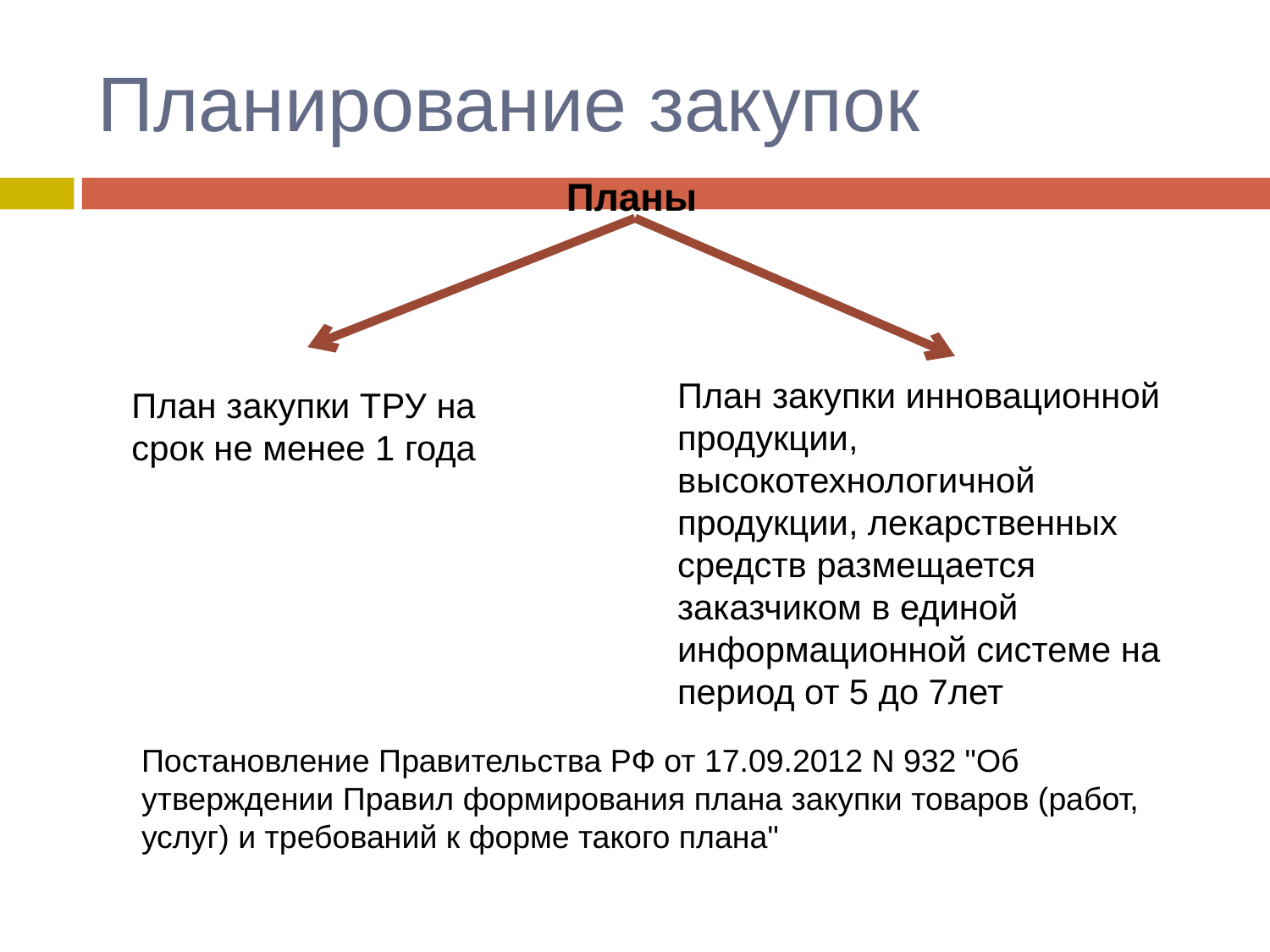

# Планирование закупок
Планы
План закупки инновационной продукции, высокотехнологичной продукции, лекарственных средств размещается заказчиком в единой информационной системе на период от 5 до 7лет
План закупки ТРУ на срок не менее 1 года
Постановление Правительства РФ от 17.09.2012 N 932 "Об утверждении Правил формирования плана закупки товаров (работ, услуг) и требований к форме такого плана"